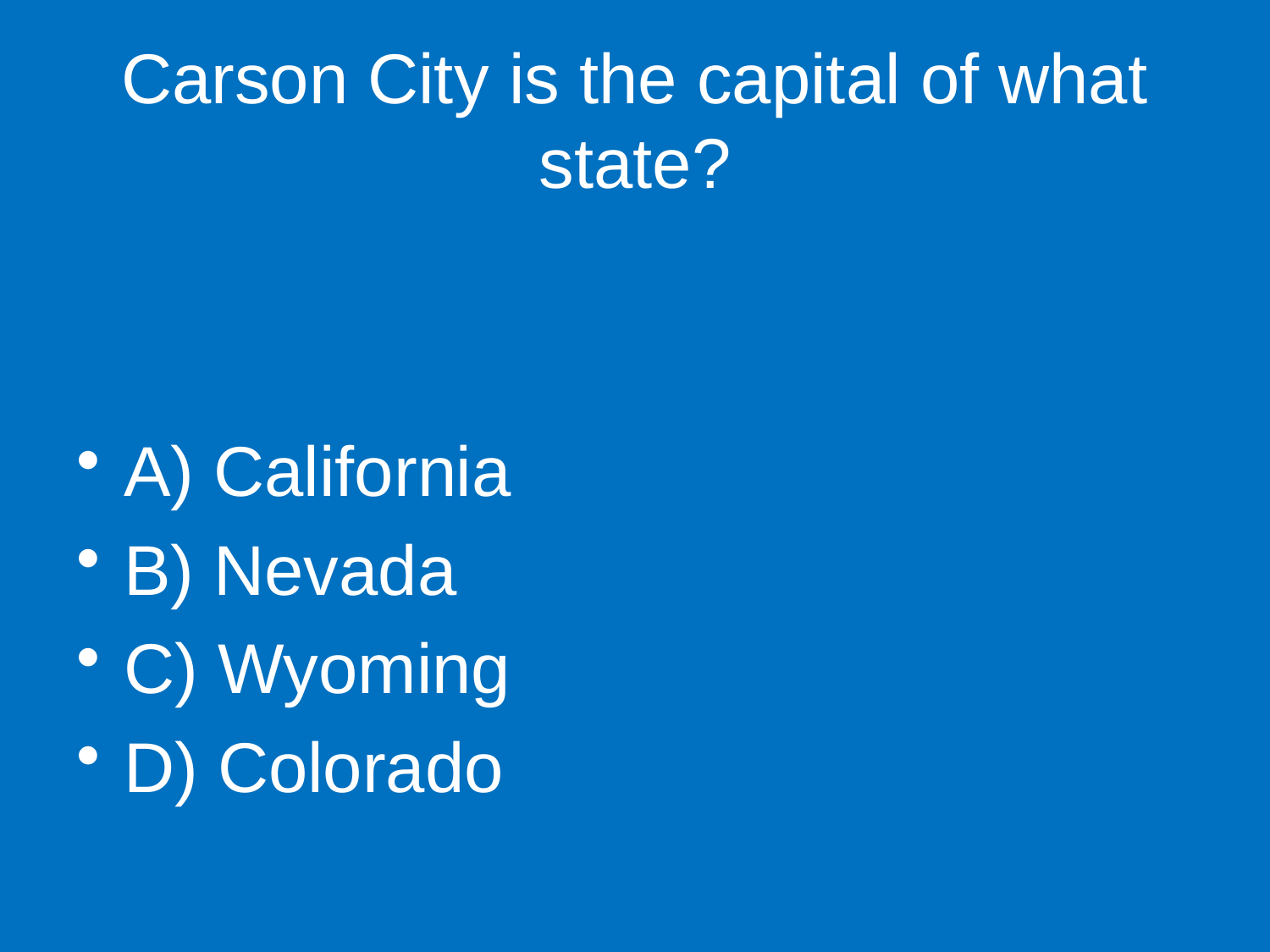

# Carson City is the capital of what state?

A) California
B) Nevada
C) Wyoming
D) Colorado